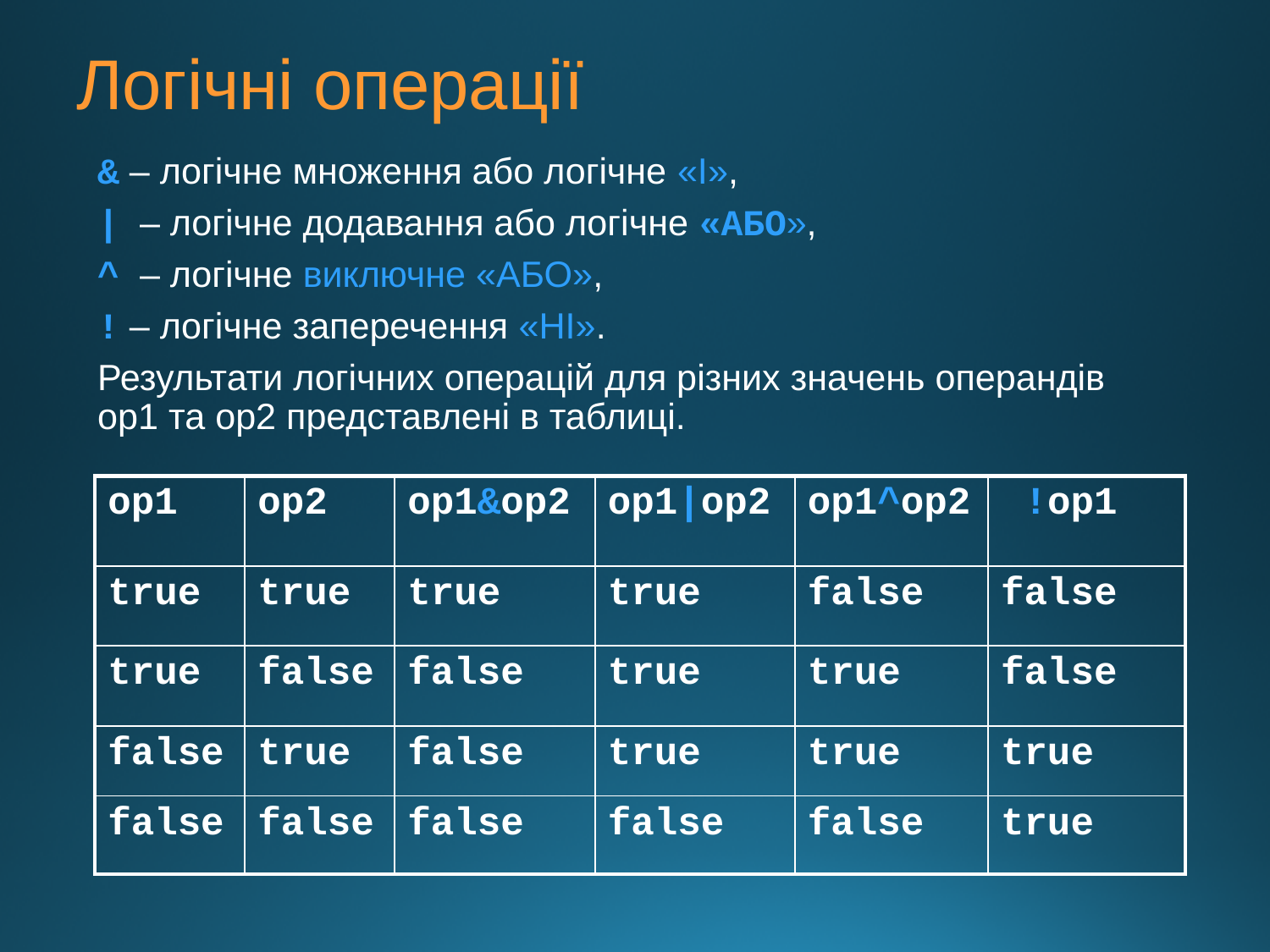

# Логічні операції
& – логічне множення або логічне «І»,
|  – логічне додавання або логічне «АБО»,
^  – логічне виключне «АБО»,
! – логічне заперечення «НІ».
Результати логічних операцій для різних значень операндів  op1 та op2 представлені в таблиці.
| op1 | op2 | op1&op2 | op1|op2 | op1^op2 | !op1 |
| --- | --- | --- | --- | --- | --- |
| true | true | true | true | false | false |
| true | false | false | true | true | false |
| false | true | false | true | true | true |
| false | false | false | false | false | true |